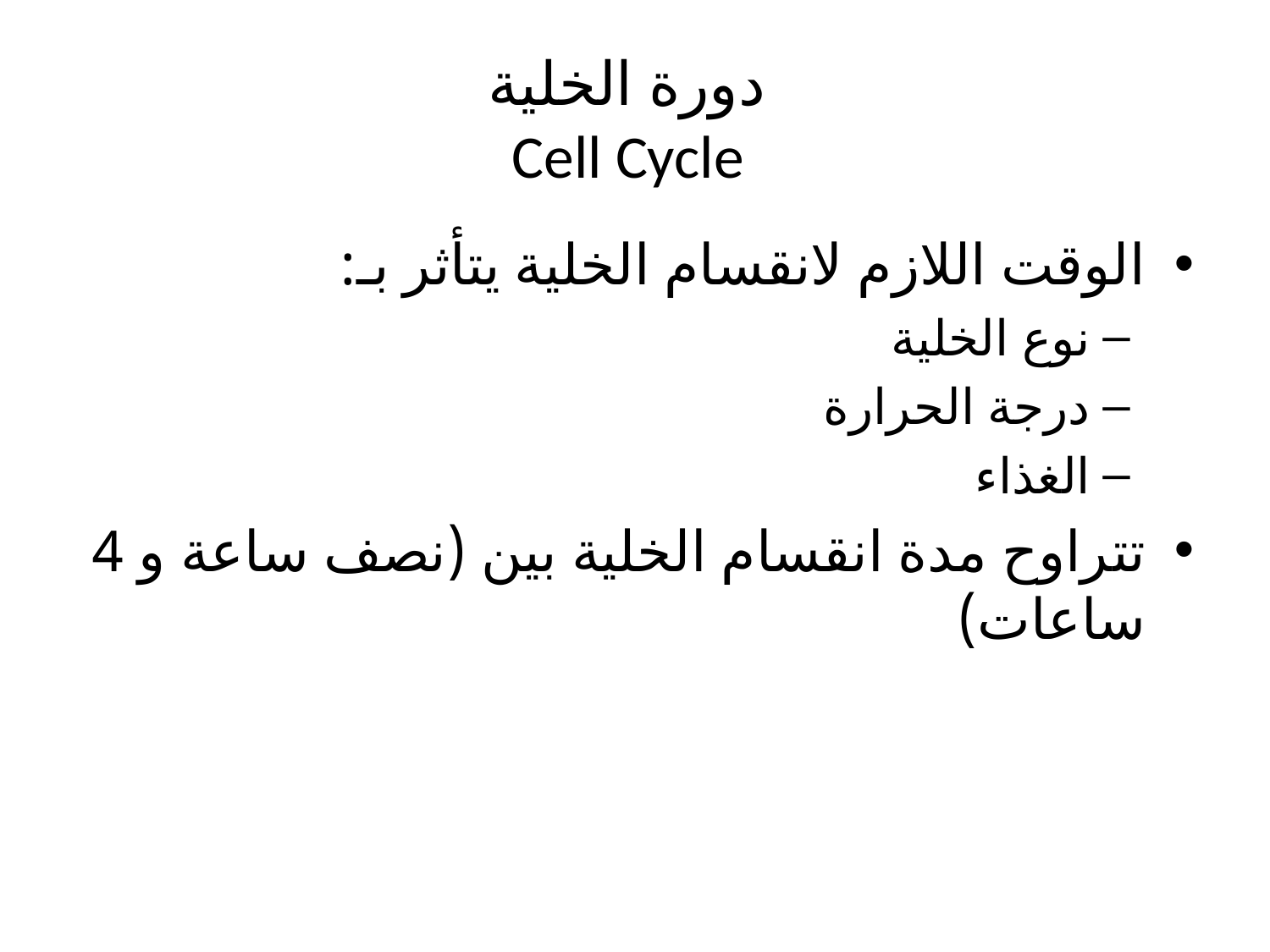

# دورة الخلية Cell Cycle
الوقت اللازم لانقسام الخلية يتأثر بـ:
نوع الخلية
درجة الحرارة
الغذاء
تتراوح مدة انقسام الخلية بين (نصف ساعة و 4 ساعات)